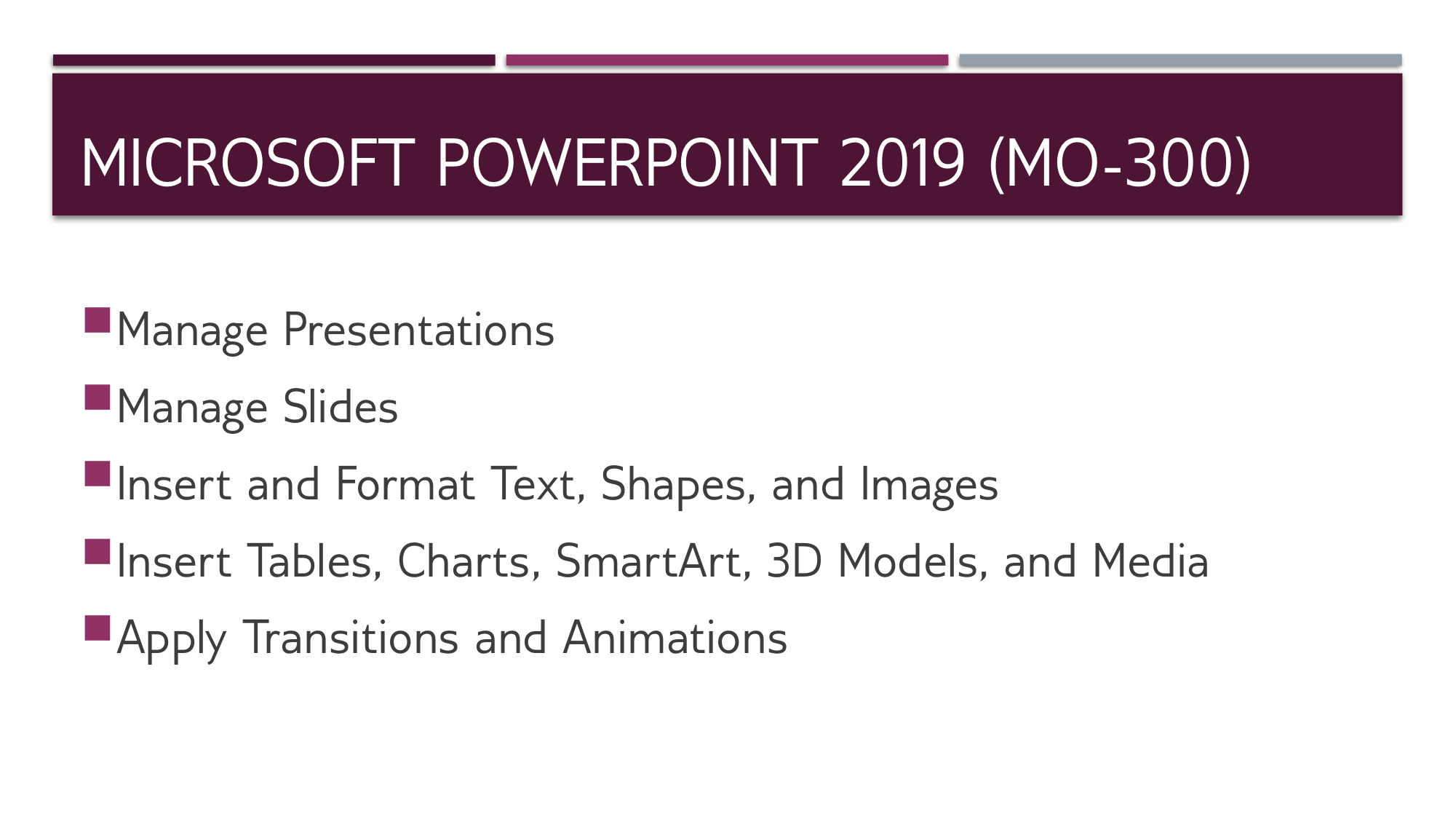

# Microsoft powerpoint 2019 (mo-300)
Manage Presentations
Manage Slides
Insert and Format Text, Shapes, and Images
Insert Tables, Charts, SmartArt, 3D Models, and Media
Apply Transitions and Animations